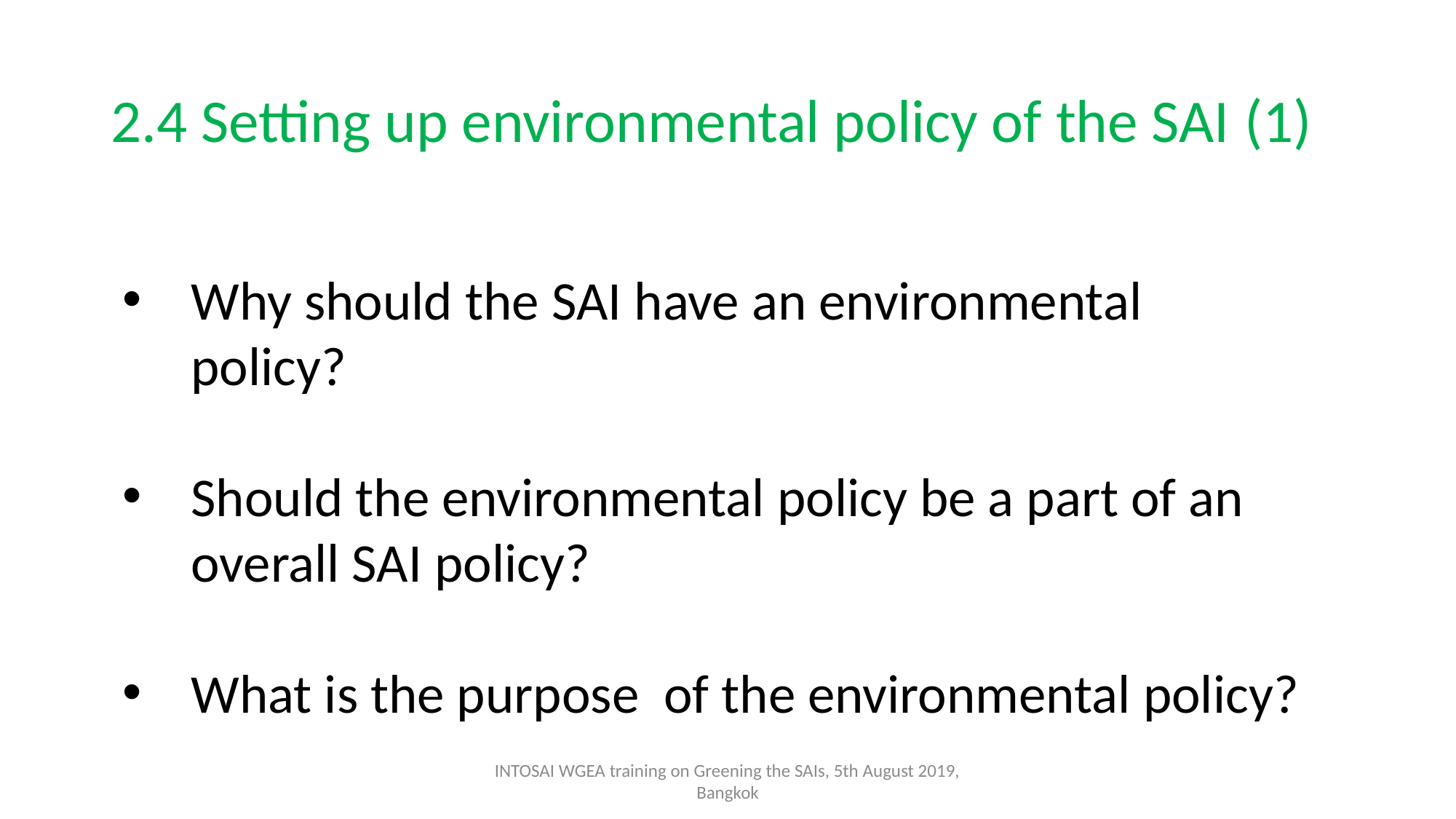

# 2.4 Setting up environmental policy of the SAI (1)

Why should the SAI have an environmental policy?

Should the environmental policy be a part of an overall SAI policy?

What is the purpose  of the environmental policy?
INTOSAI WGEA training on Greening the SAIs, 5th August 2019, Bangkok